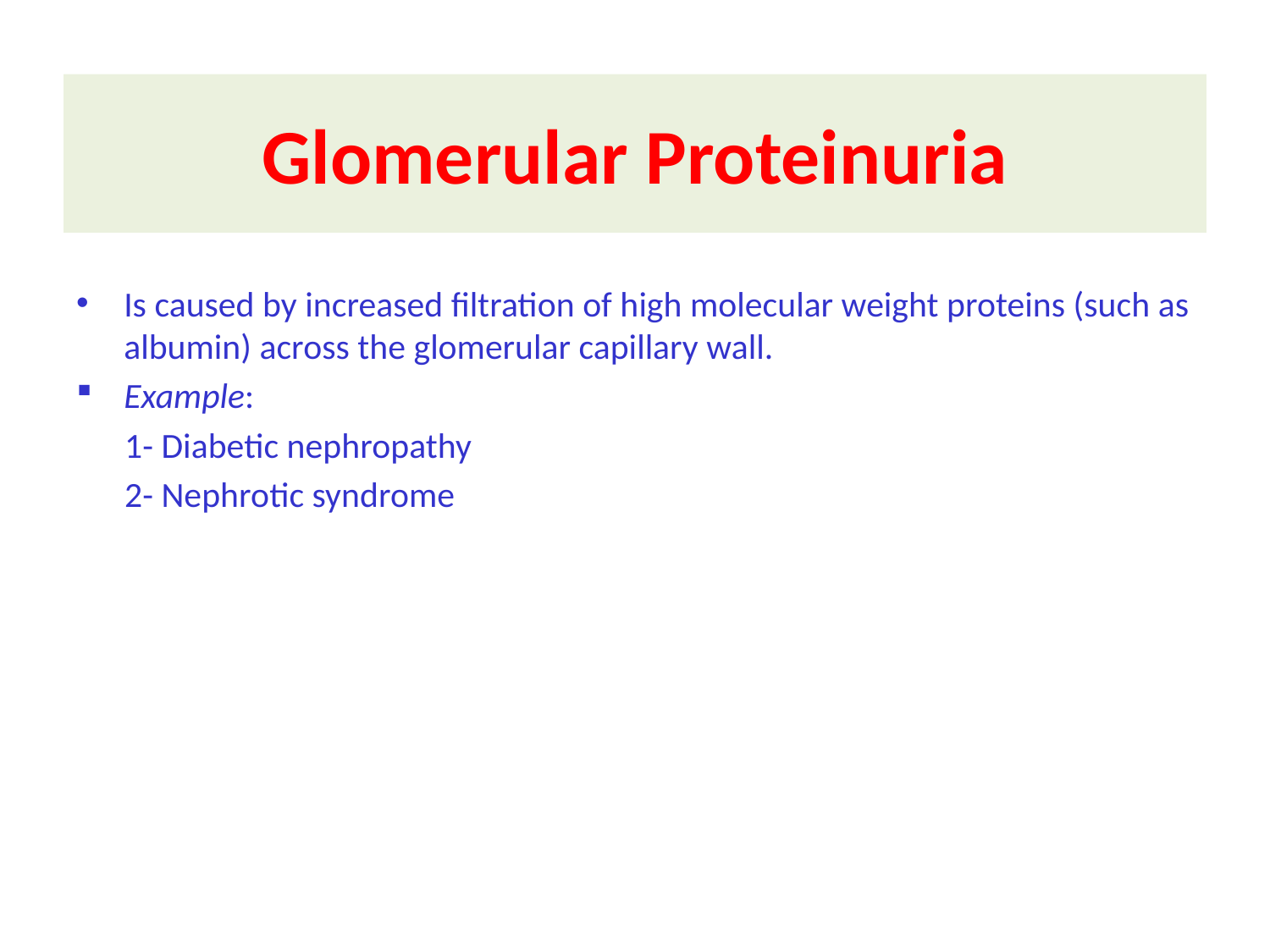

# Glomerular Proteinuria
Is caused by increased filtration of high molecular weight proteins (such as albumin) across the glomerular capillary wall.
Example:
      1- Diabetic nephropathy
      2- Nephrotic syndrome